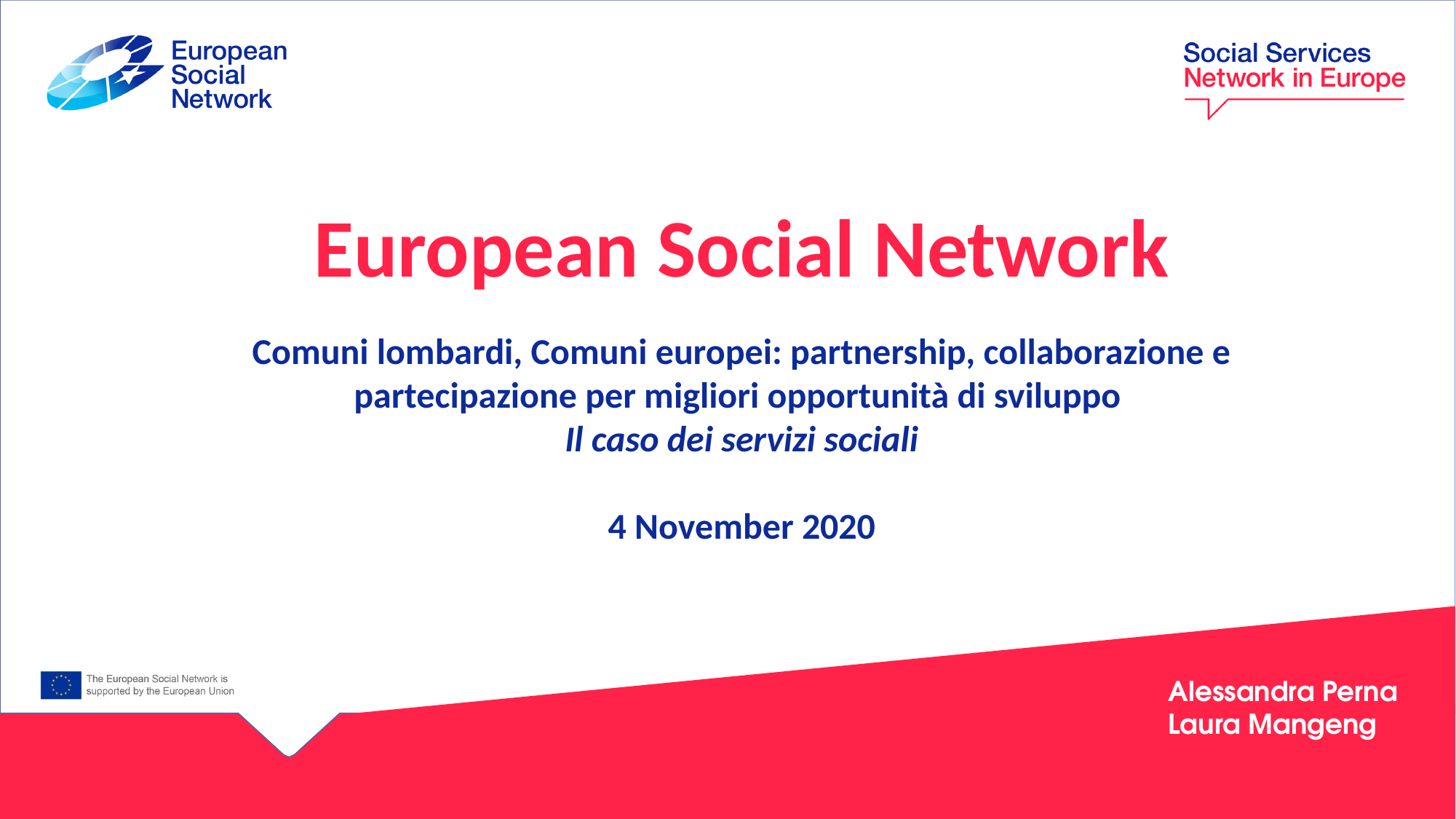

European Social Network

Comuni lombardi, Comuni europei: partnership, collaborazione e partecipazione per migliori opportunità di sviluppo
Il caso dei servizi sociali

4 November 2020

Alessandra Perna
Laura Mangeng